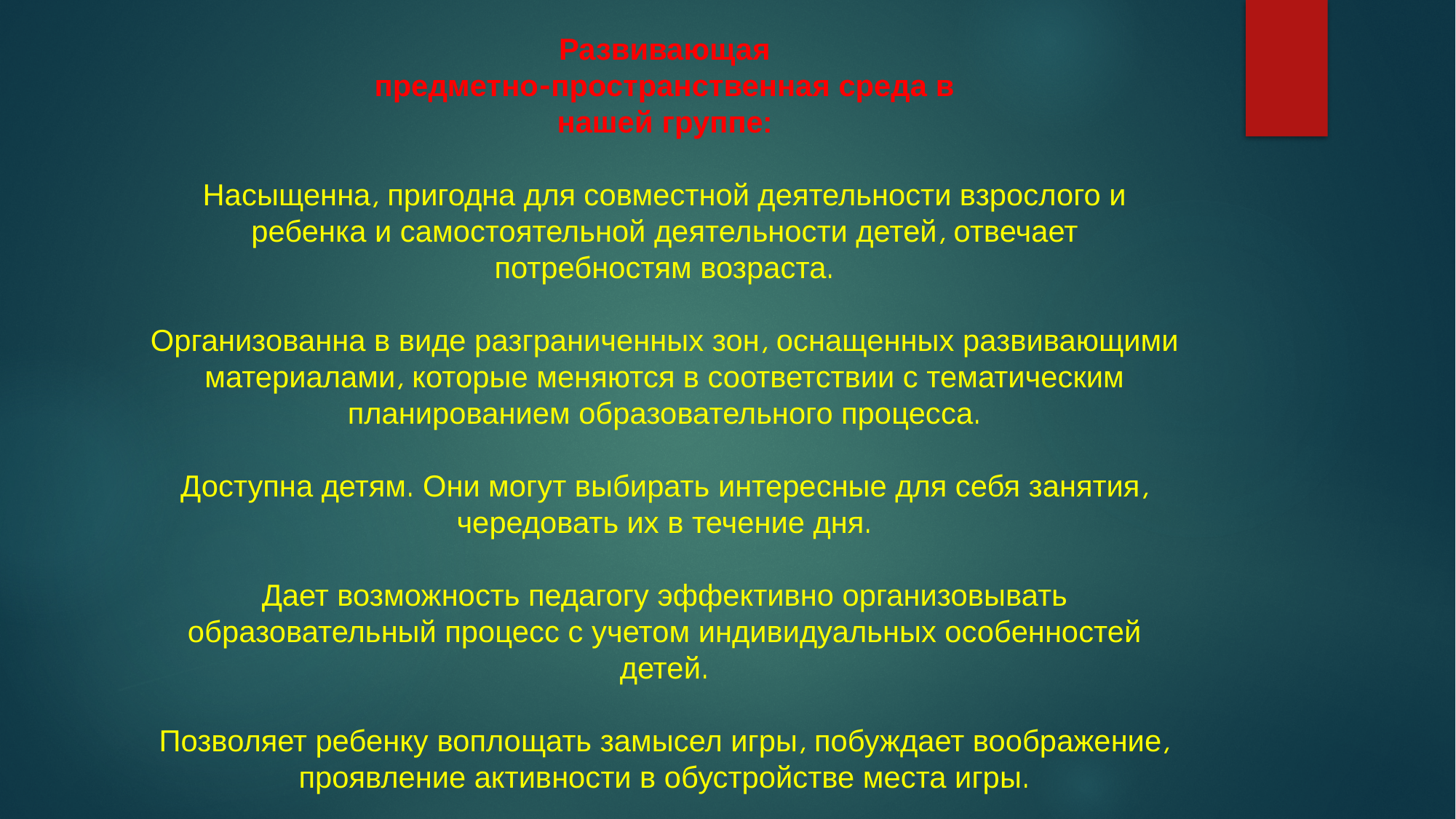

# Развивающая предметно-пространственная среда в нашей группе: Насыщенна, пригодна для совместной деятельности взрослого и ребенка и самостоятельной деятельности детей, отвечает потребностям возраста. Организованна в виде разграниченных зон, оснащенных развивающими материалами, которые меняются в соответствии с тематическим планированием образовательного процесса. Доступна детям. Они могут выбирать интересные для себя занятия, чередовать их в течение дня. Дает возможность педагогу эффективно организовывать образовательный процесс с учетом индивидуальных особенностей детей. Позволяет ребенку воплощать замысел игры, побуждает воображение, проявление активности в обустройстве места игры.